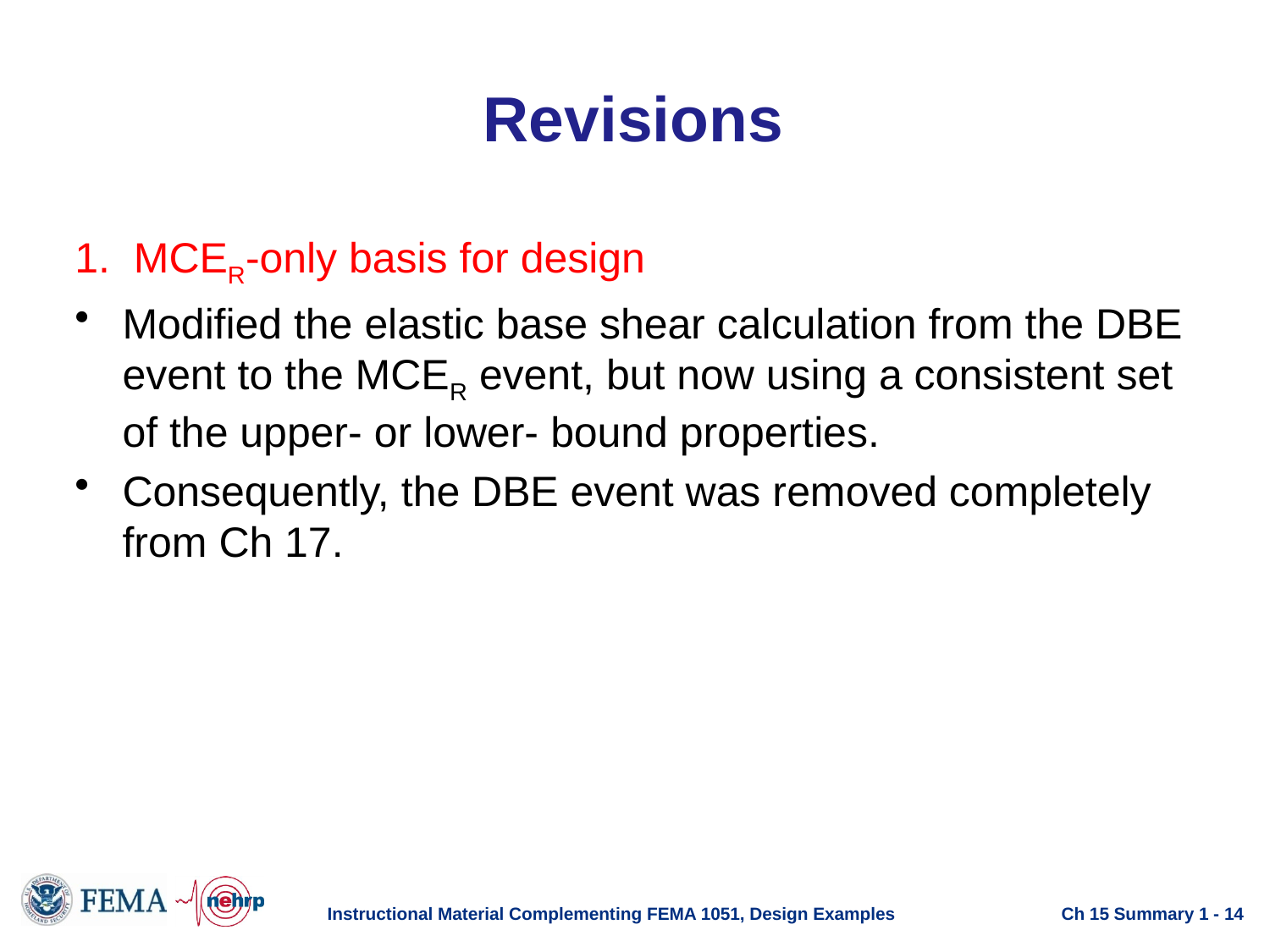

# Revisions
1.  MCER-only basis for design
Modified the elastic base shear calculation from the DBE event to the MCER event, but now using a consistent set of the upper- or lower- bound properties.
Consequently, the DBE event was removed completely from Ch 17.

Instructional Material Complementing FEMA 1051, Design Examples
Ch 15 Summary 1 - 14